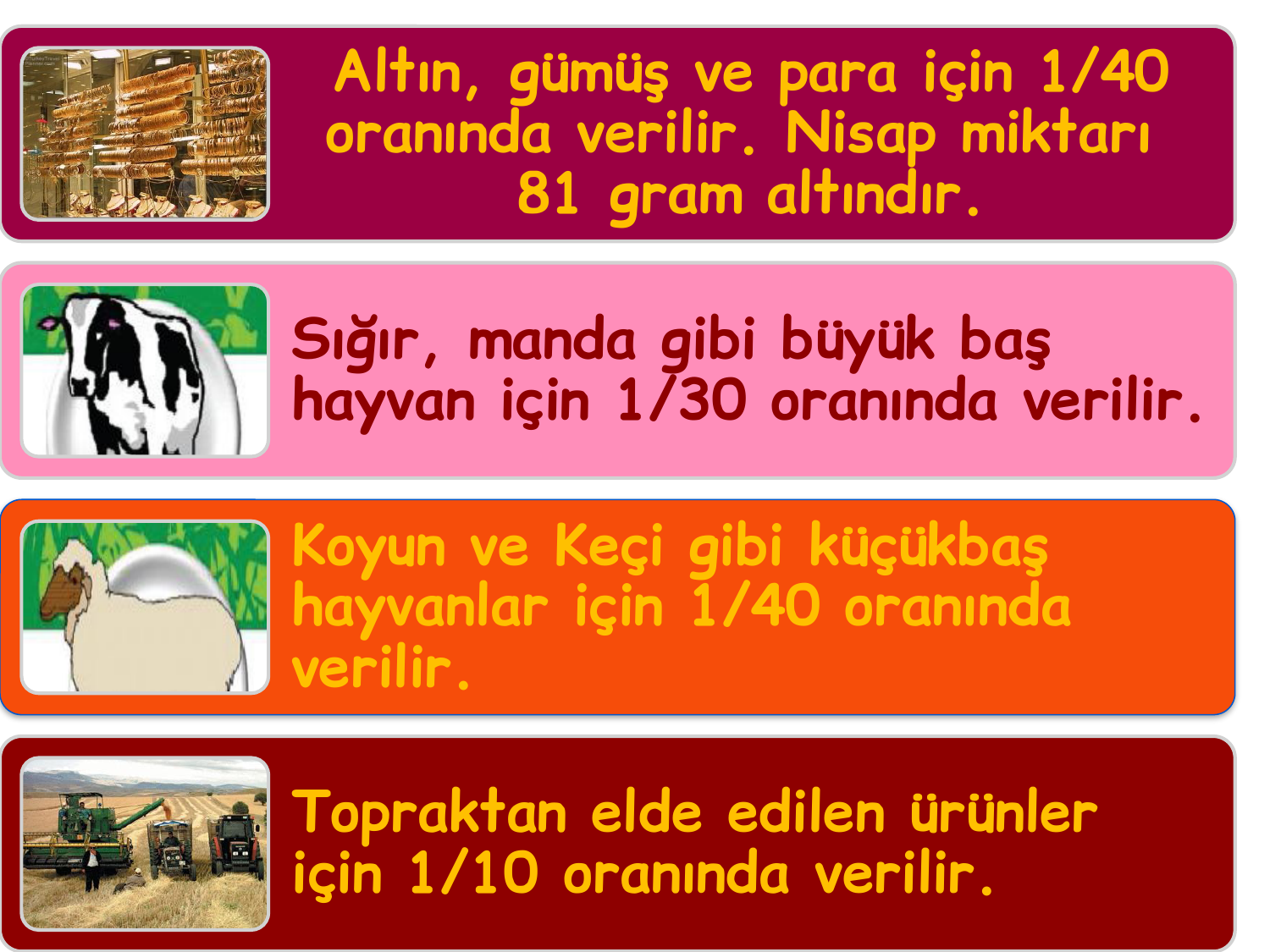

Altın, gümüş ve para için 1/40 oranında verilir. Nisap miktarı  81 gram altındır.
Sığır, manda gibi büyük baş hayvan için 1/30 oranında verilir.
Koyun ve Keçi gibi küçükbaş hayvanlar için 1/40 oranında verilir.
Topraktan elde edilen ürünler için 1/10 oranında verilir.